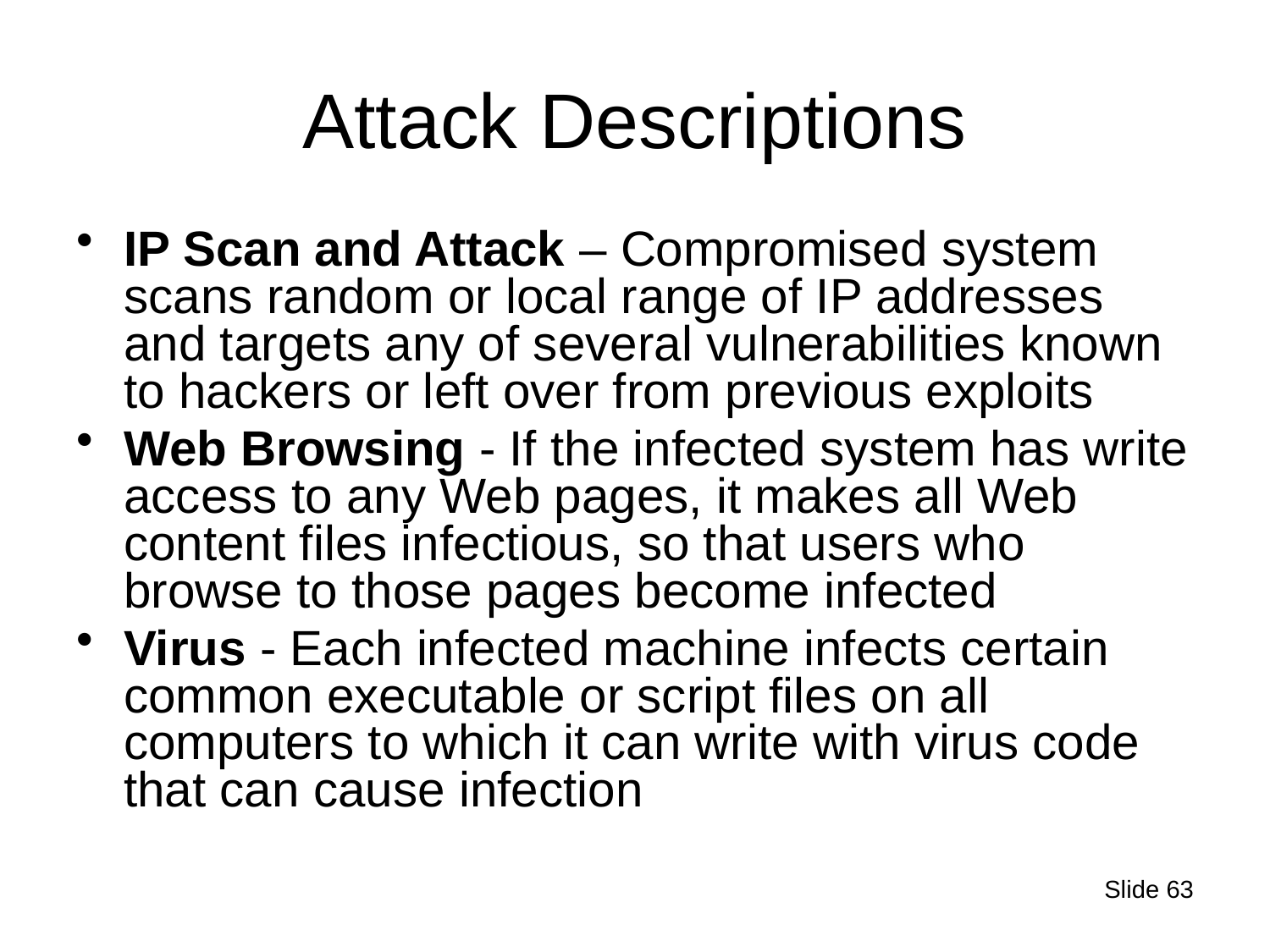

# Attack Descriptions
IP Scan and Attack – Compromised system scans random or local range of IP addresses and targets any of several vulnerabilities known to hackers or left over from previous exploits
Web Browsing - If the infected system has write access to any Web pages, it makes all Web content files infectious, so that users who browse to those pages become infected
Virus - Each infected machine infects certain common executable or script files on all computers to which it can write with virus code that can cause infection
 Slide 63